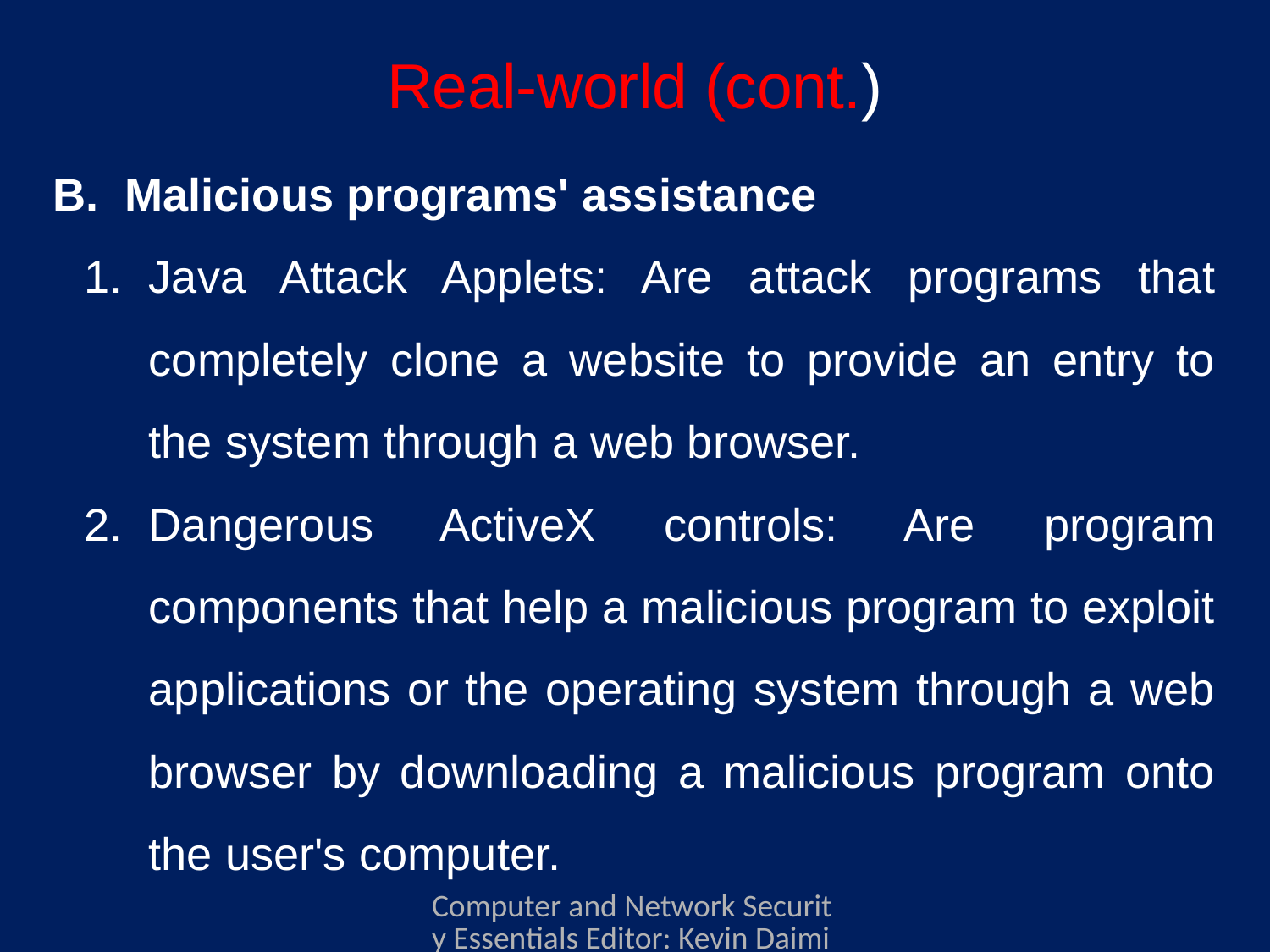

# Real-world (cont.)
Malicious programs' assistance
Java Attack Applets: Are attack programs that completely clone a website to provide an entry to the system through a web browser.
Dangerous ActiveX controls: Are program components that help a malicious program to exploit applications or the operating system through a web browser by downloading a malicious program onto the user's computer.

Computer and Network Security Essentials Editor: Kevin Daimi Associate Editors: Guillermo Francia, Levent Ertaul, Luis H. Encinas, Eman El-Sheikh Published by Springer